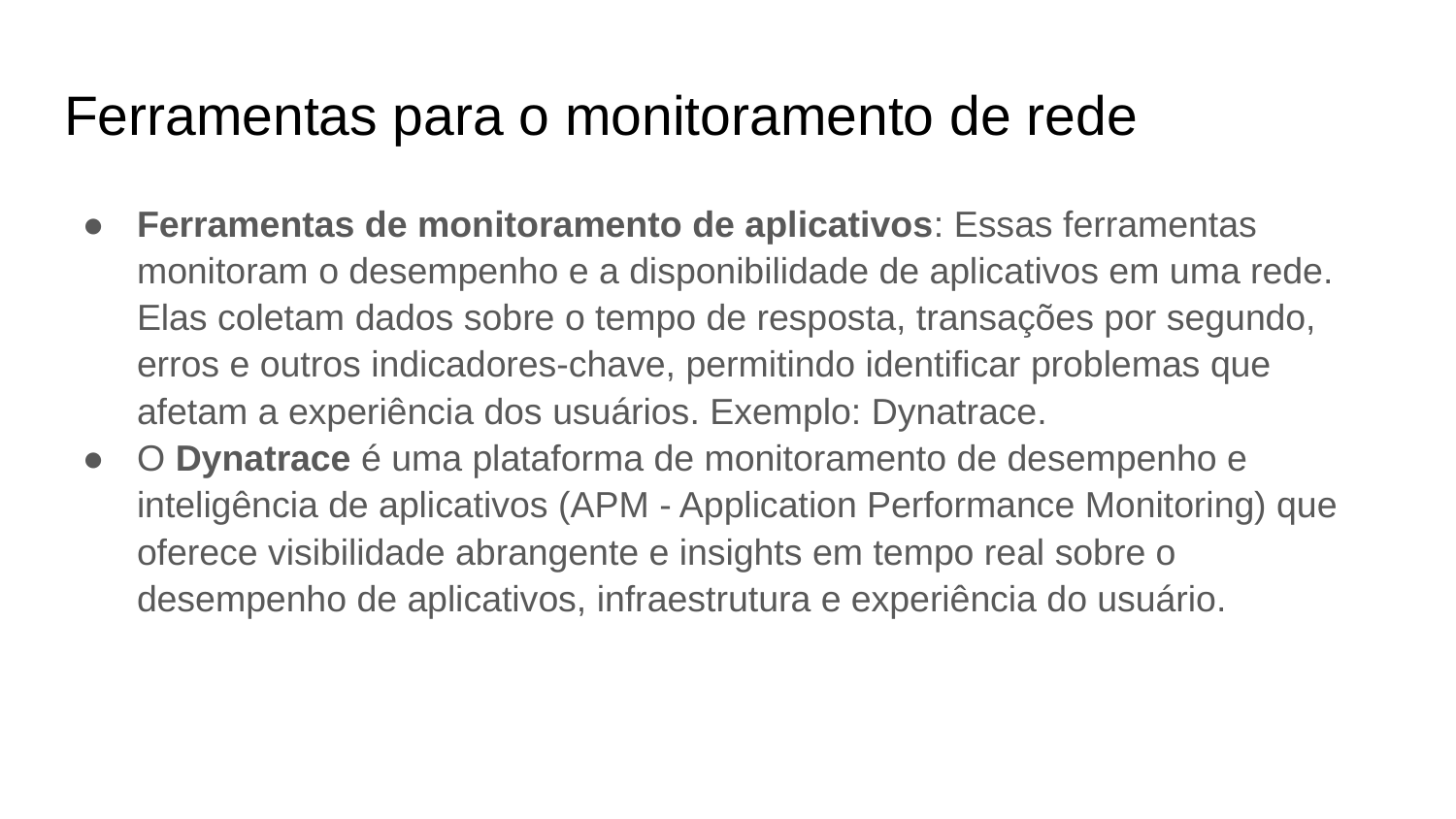

# Ferramentas para o monitoramento de rede
Ferramentas de monitoramento de aplicativos: Essas ferramentas monitoram o desempenho e a disponibilidade de aplicativos em uma rede. Elas coletam dados sobre o tempo de resposta, transações por segundo, erros e outros indicadores-chave, permitindo identificar problemas que afetam a experiência dos usuários. Exemplo: Dynatrace.
O Dynatrace é uma plataforma de monitoramento de desempenho e inteligência de aplicativos (APM - Application Performance Monitoring) que oferece visibilidade abrangente e insights em tempo real sobre o desempenho de aplicativos, infraestrutura e experiência do usuário.